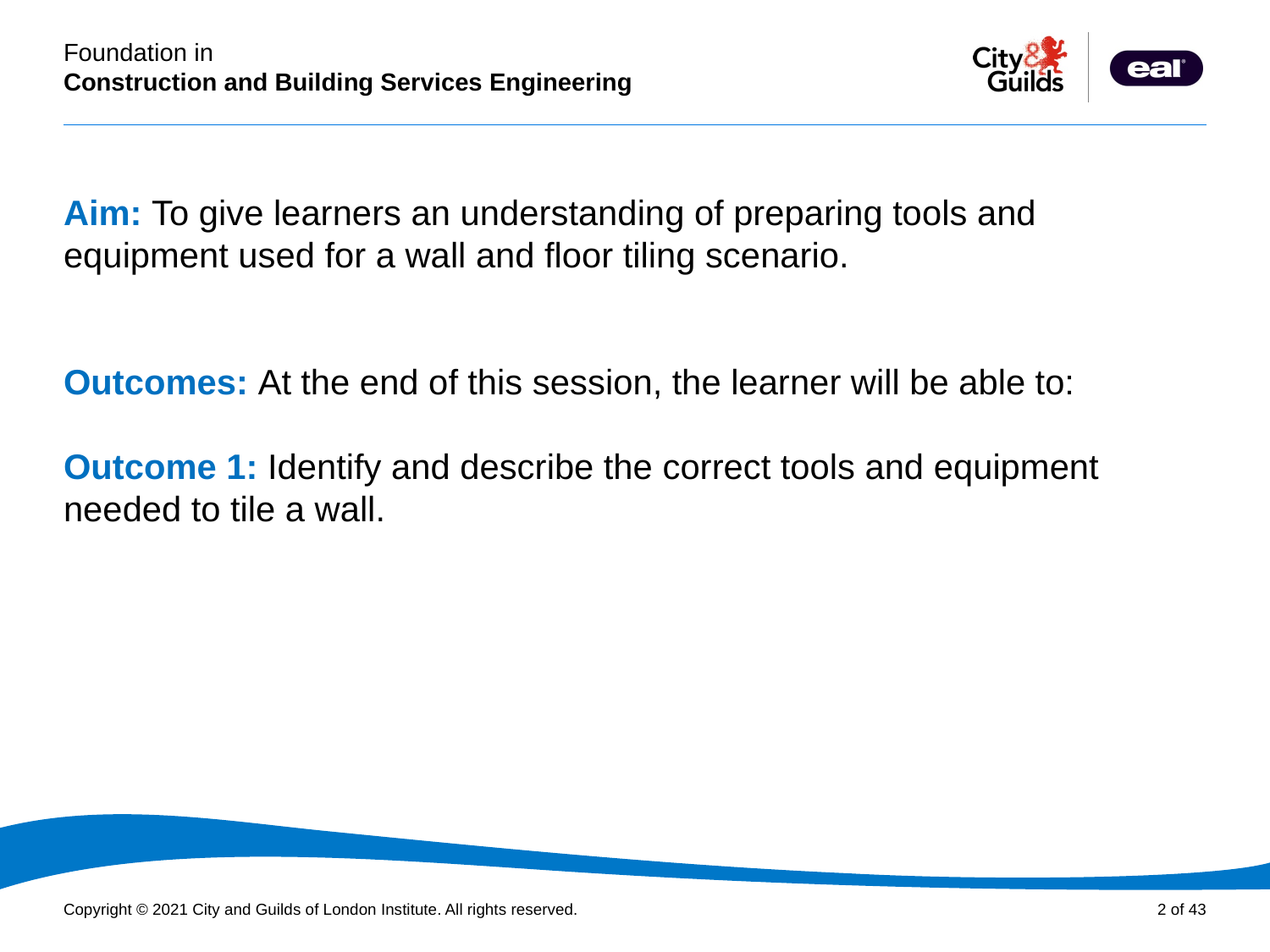

PowerPoint presentation
# Aim: To give learners an understanding of preparing tools and equipment used for a wall and floor tiling scenario.   Outcomes: At the end of this session, the learner will be able to: Outcome 1: Identify and describe the correct tools and equipment needed to tile a wall.